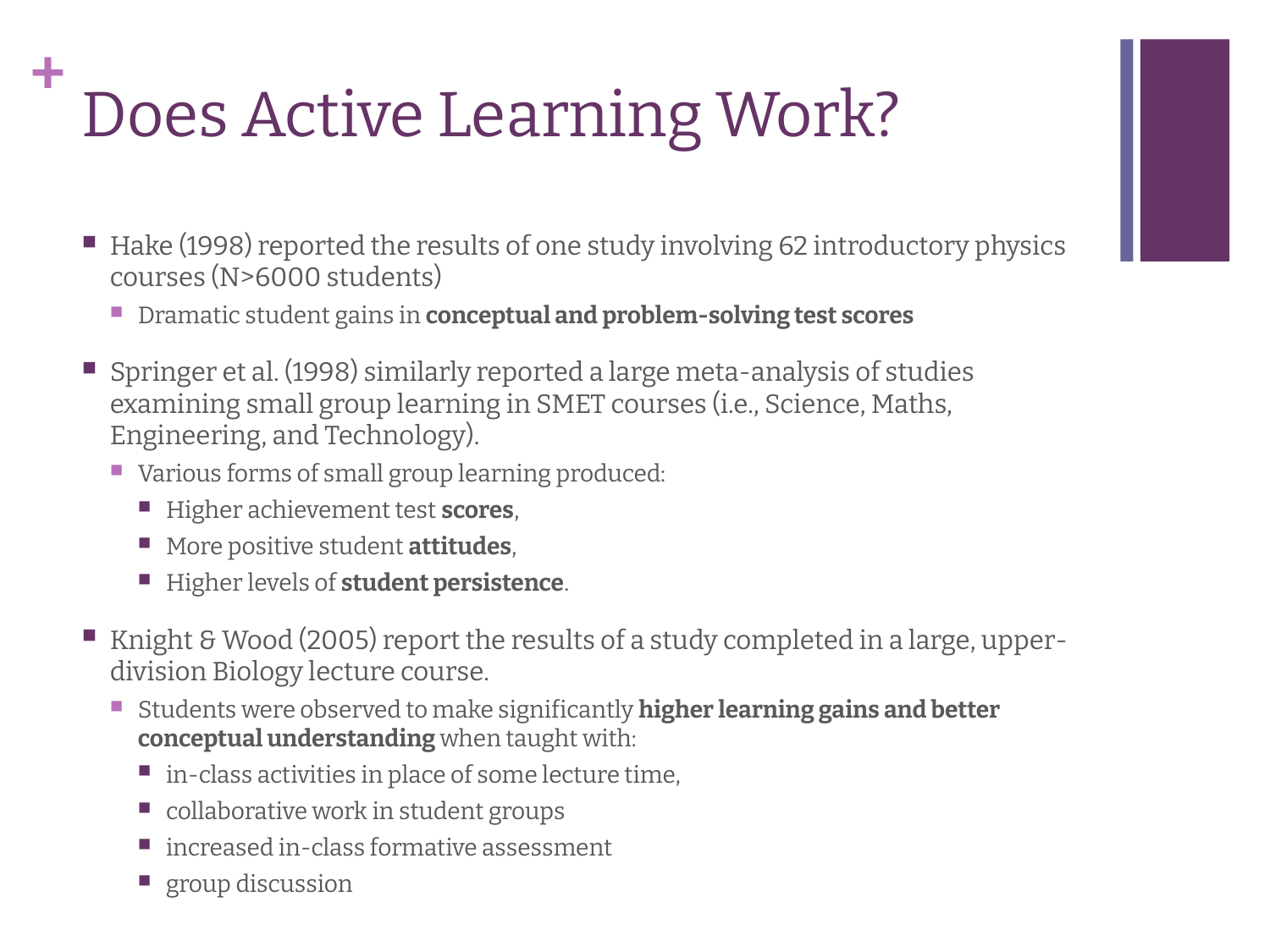

# Does Active Learning Work?
Hake (1998) reported the results of one study involving 62 introductory physics courses (N>6000 students)
Dramatic student gains in conceptual and problem-solving test scores
Springer et al. (1998) similarly reported a large meta-analysis of studies examining small group learning in SMET courses (i.e., Science, Maths, Engineering, and Technology).
Various forms of small group learning produced:
Higher achievement test scores,
More positive student attitudes,
Higher levels of student persistence.
Knight & Wood (2005) report the results of a study completed in a large, upper-division Biology lecture course.
Students were observed to make significantly higher learning gains and better conceptual understanding when taught with:
in-class activities in place of some lecture time,
collaborative work in student groups
increased in-class formative assessment
group discussion